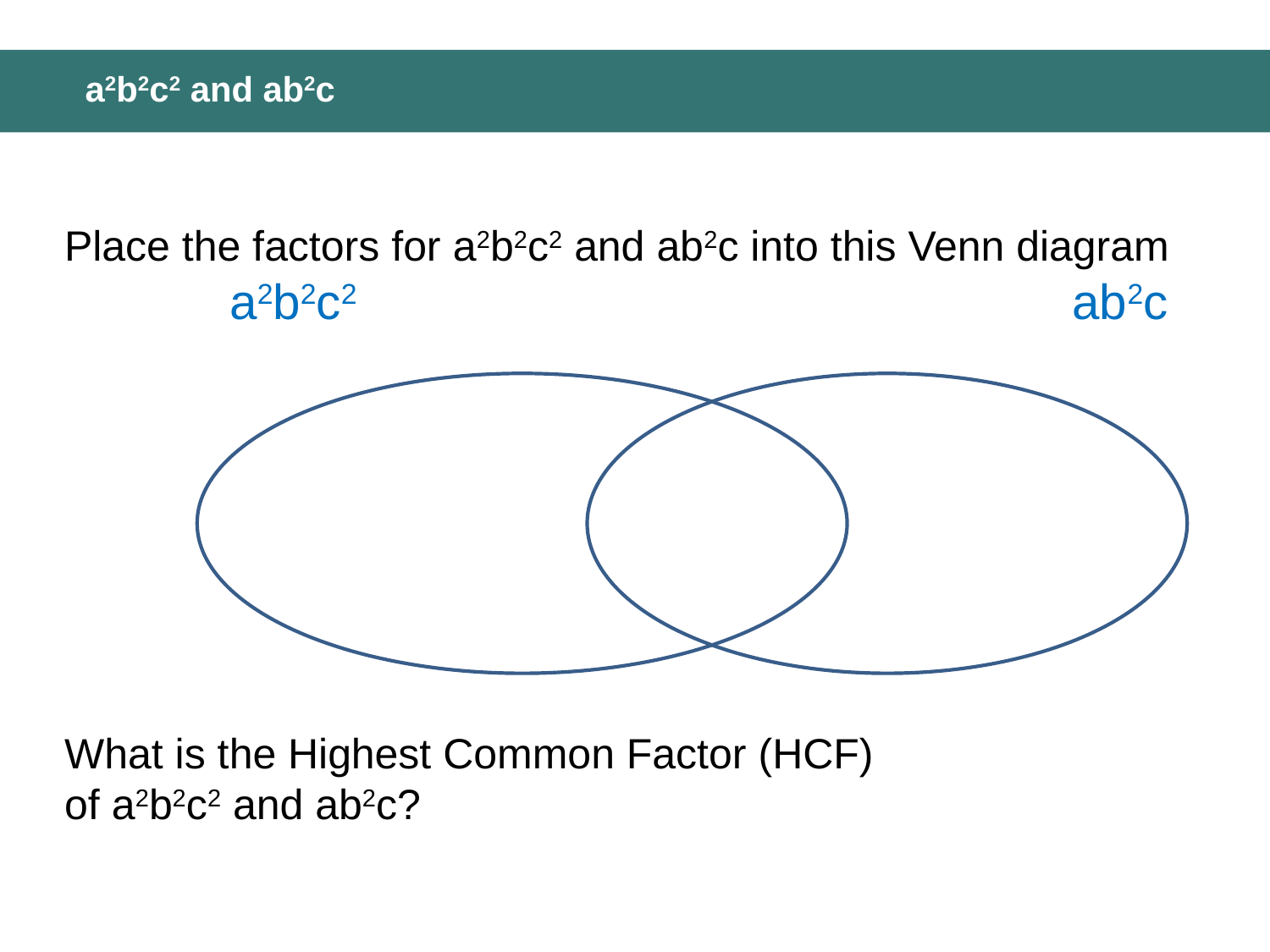

# a2b2c2 and ab2c
Place the factors for a2b2c2 and ab2c into this Venn diagram
            a2b2c2                                                    ab2c

What is the Highest Common Factor (HCF)
of a2b2c2 and ab2c?